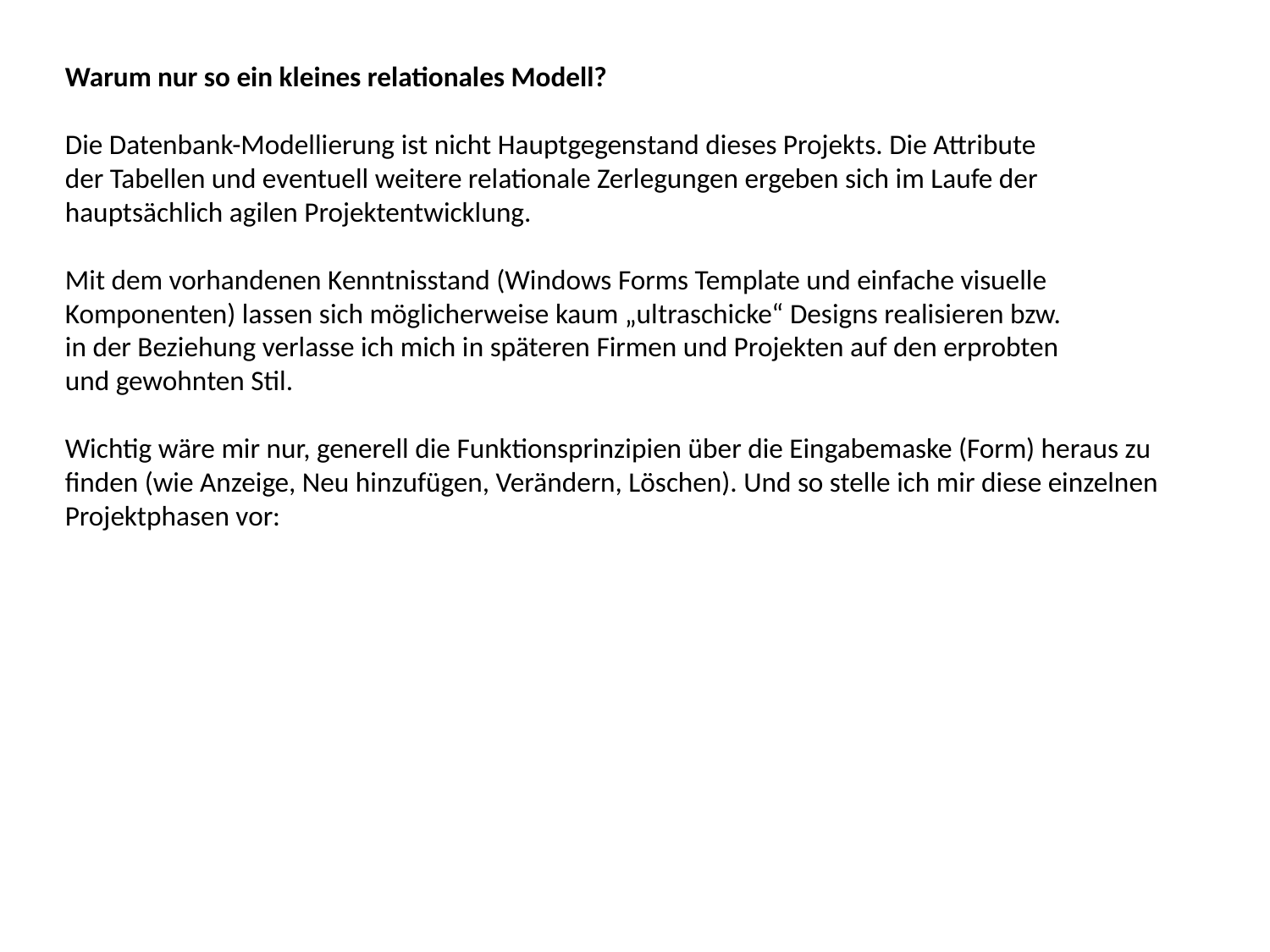

Warum nur so ein kleines relationales Modell?

Die Datenbank-Modellierung ist nicht Hauptgegenstand dieses Projekts. Die Attribute
der Tabellen und eventuell weitere relationale Zerlegungen ergeben sich im Laufe der hauptsächlich agilen Projektentwicklung.

Mit dem vorhandenen Kenntnisstand (Windows Forms Template und einfache visuelle
Komponenten) lassen sich möglicherweise kaum „ultraschicke“ Designs realisieren bzw.
in der Beziehung verlasse ich mich in späteren Firmen und Projekten auf den erprobten
und gewohnten Stil.

Wichtig wäre mir nur, generell die Funktionsprinzipien über die Eingabemaske (Form) heraus zu finden (wie Anzeige, Neu hinzufügen, Verändern, Löschen). Und so stelle ich mir diese einzelnen Projektphasen vor: